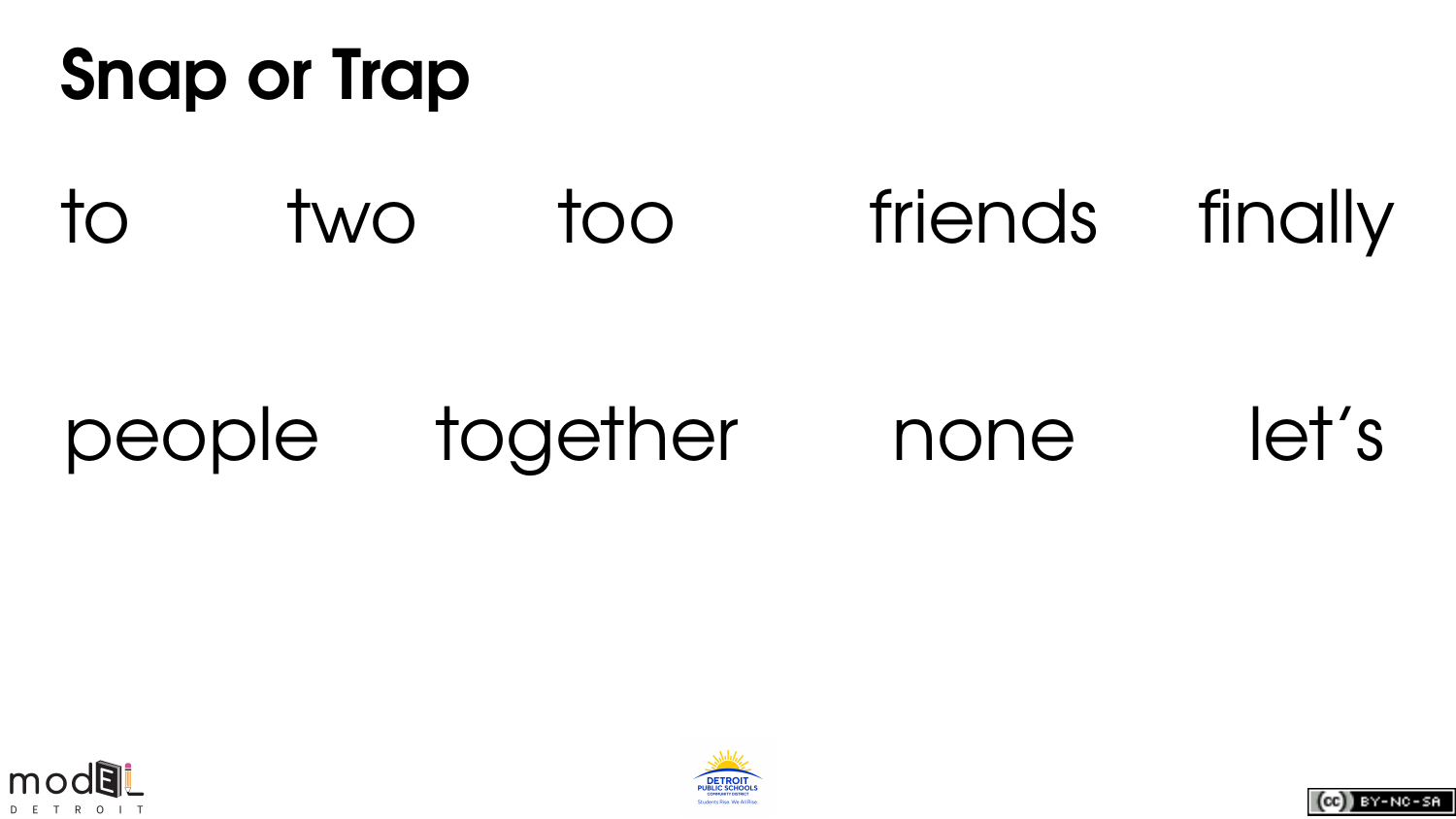

# Snap or Trap
to	    two	   too	    friends     finally

people	    together	     none  	 let’s